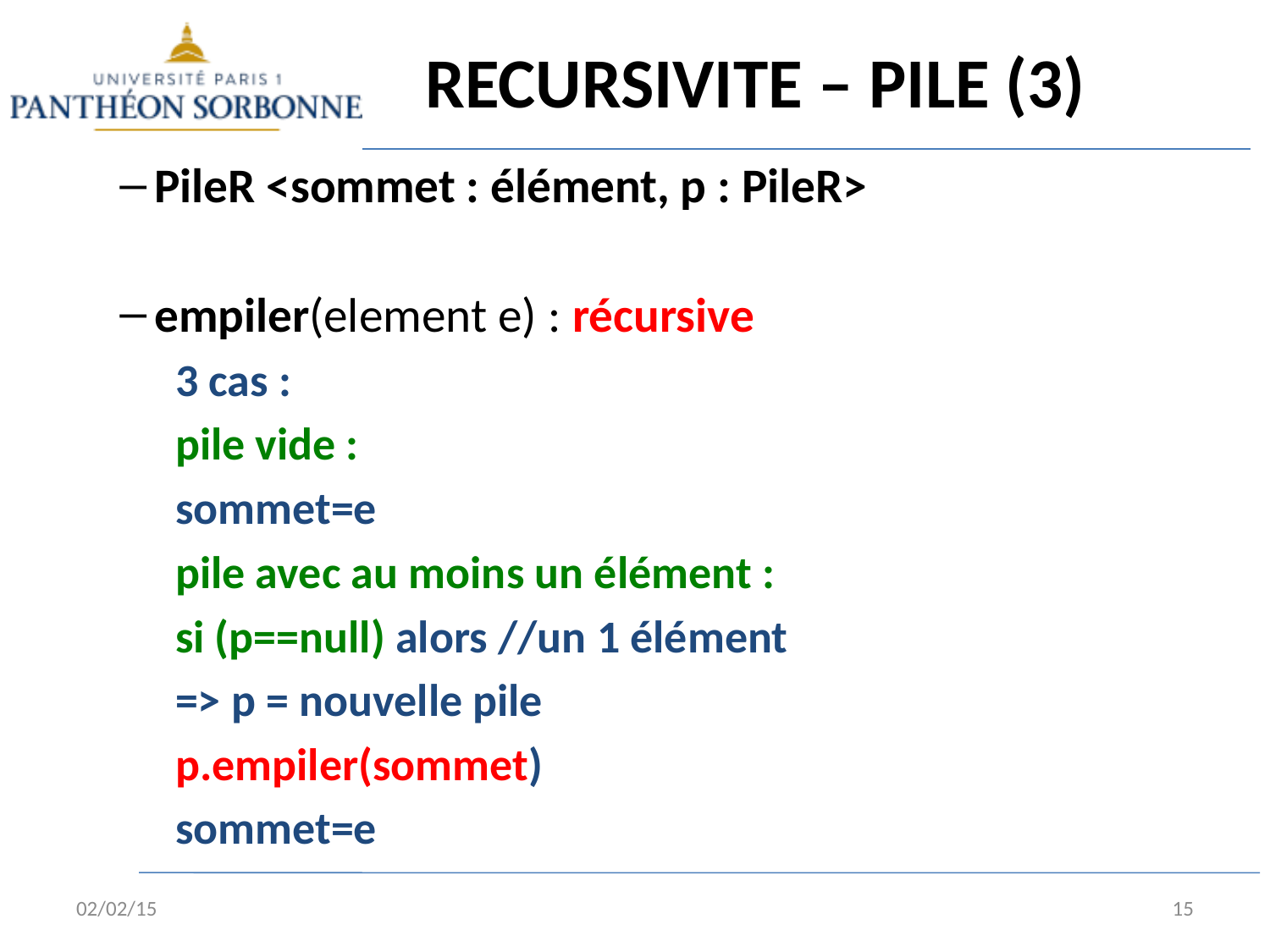

# RECURSIVITE – PILE (3)
PileR <sommet : élément, p : PileR>

empiler(element e) : récursive
3 cas :
	pile vide :
		sommet=e
	pile avec au moins un élément :
		si (p==null) alors //un 1 élément
			=> p = nouvelle pile
		p.empiler(sommet)
		sommet=e

02/02/15
15